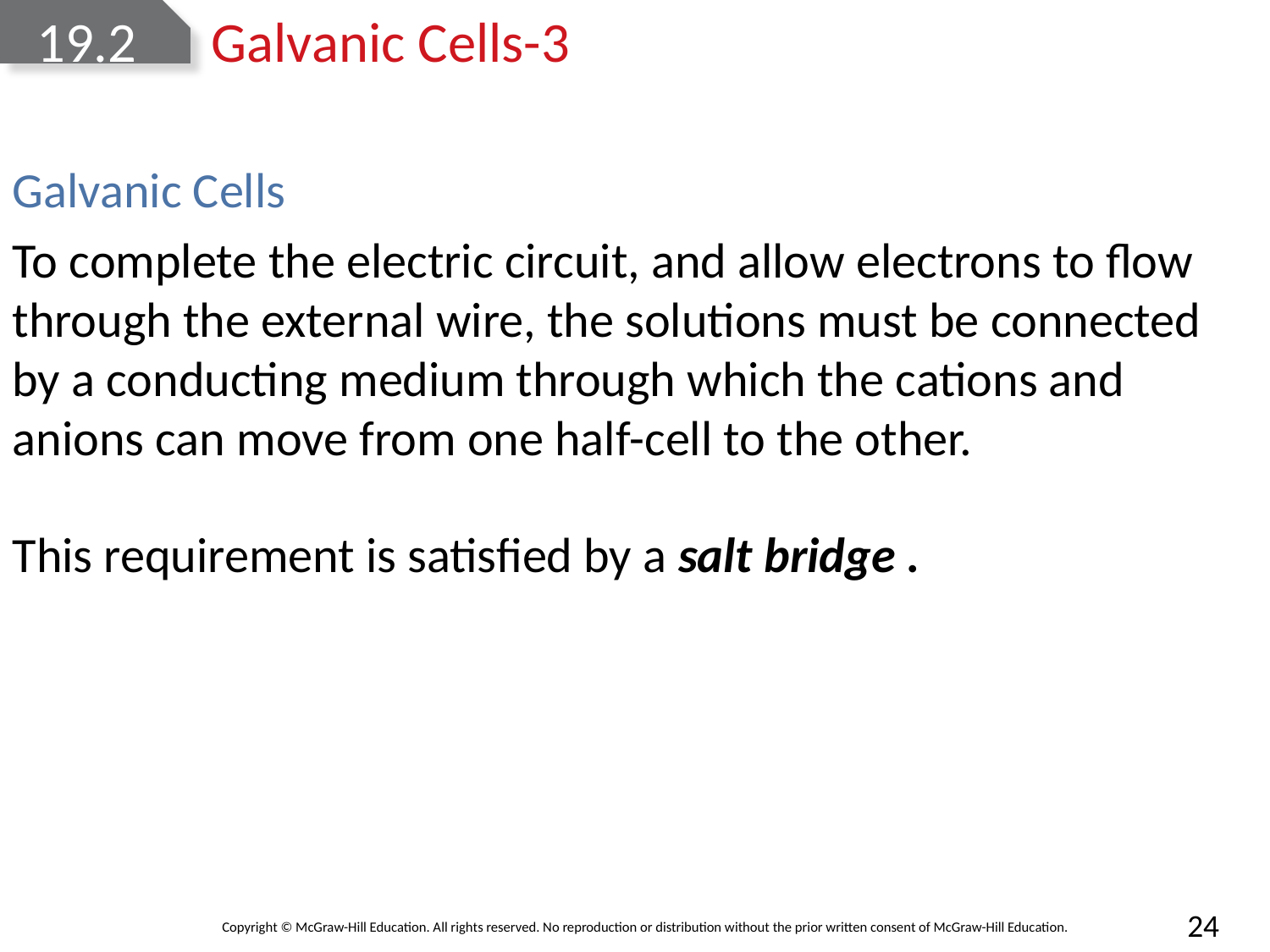

# 19.2	Galvanic Cells-3
Galvanic Cells
To complete the electric circuit, and allow electrons to flow through the external wire, the solutions must be connected by a conducting medium through which the cations and anions can move from one half-cell to the other.
This requirement is satisfied by a salt bridge .